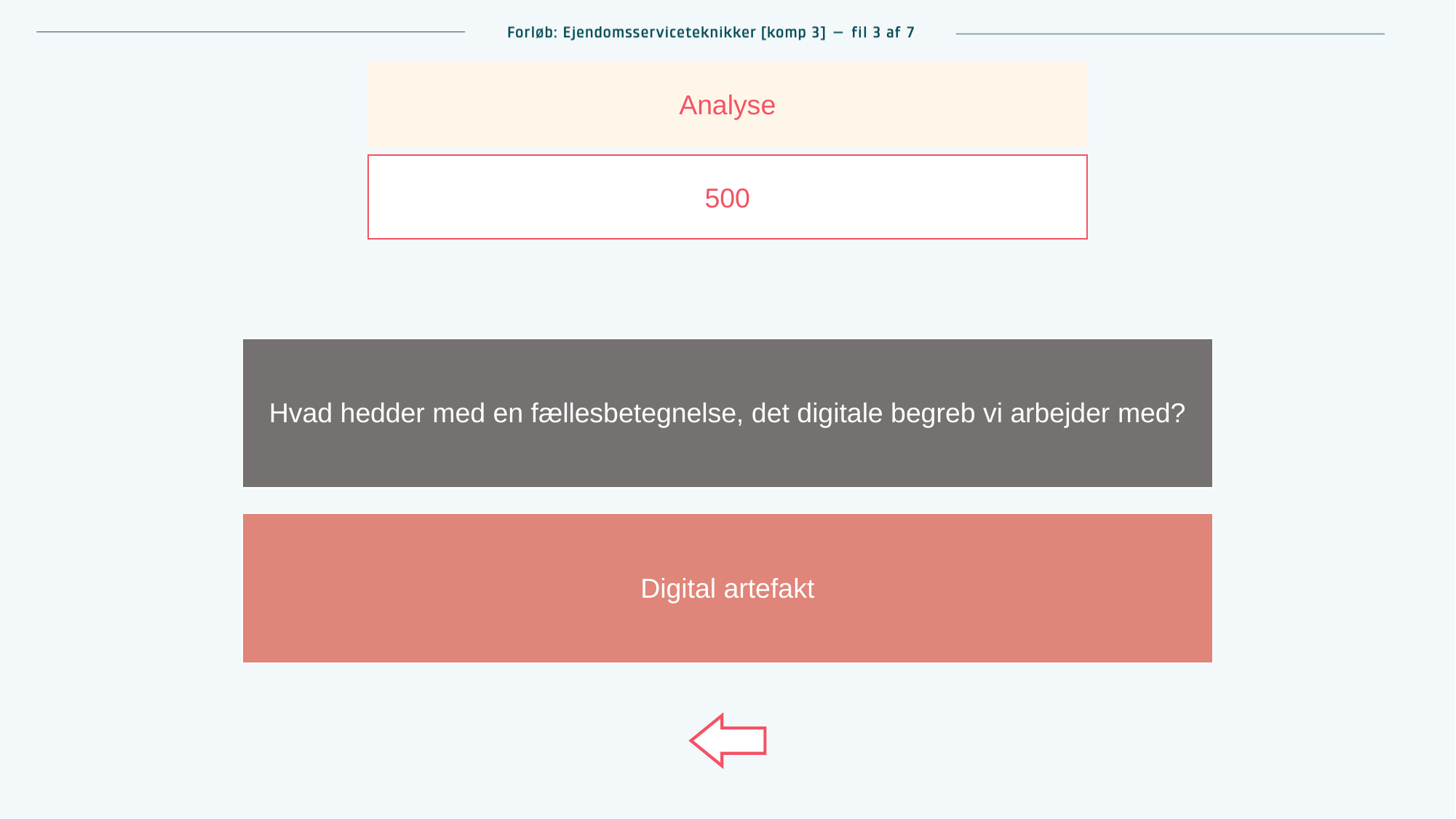

Analyse

500
| Hvad hedder med en fællesbetegnelse, det digitale  begreb vi arbejder med? |
| --- |
| Digital artefakt |
| --- |

17